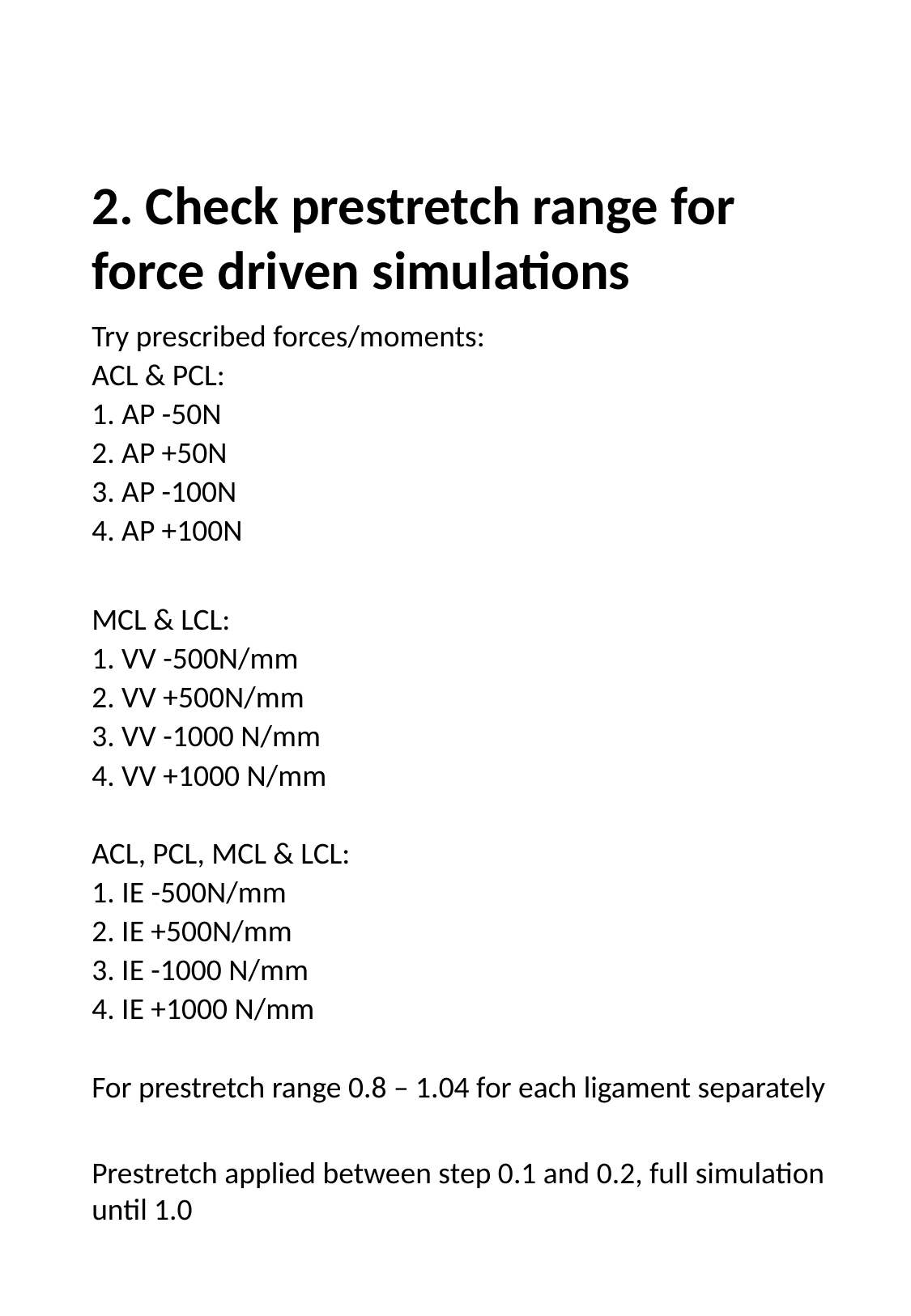

2. Check prestretch range for force driven simulations
Try prescribed forces/moments:
ACL & PCL:
1. AP -50N
2. AP +50N
3. AP -100N
4. AP +100N
MCL & LCL:
1. VV -500N/mm
2. VV +500N/mm
3. VV -1000 N/mm
4. VV +1000 N/mm
ACL, PCL, MCL & LCL:
1. IE -500N/mm
2. IE +500N/mm
3. IE -1000 N/mm
4. IE +1000 N/mm
For prestretch range 0.8 – 1.04 for each ligament separately

Prestretch applied between step 0.1 and 0.2, full simulation until 1.0